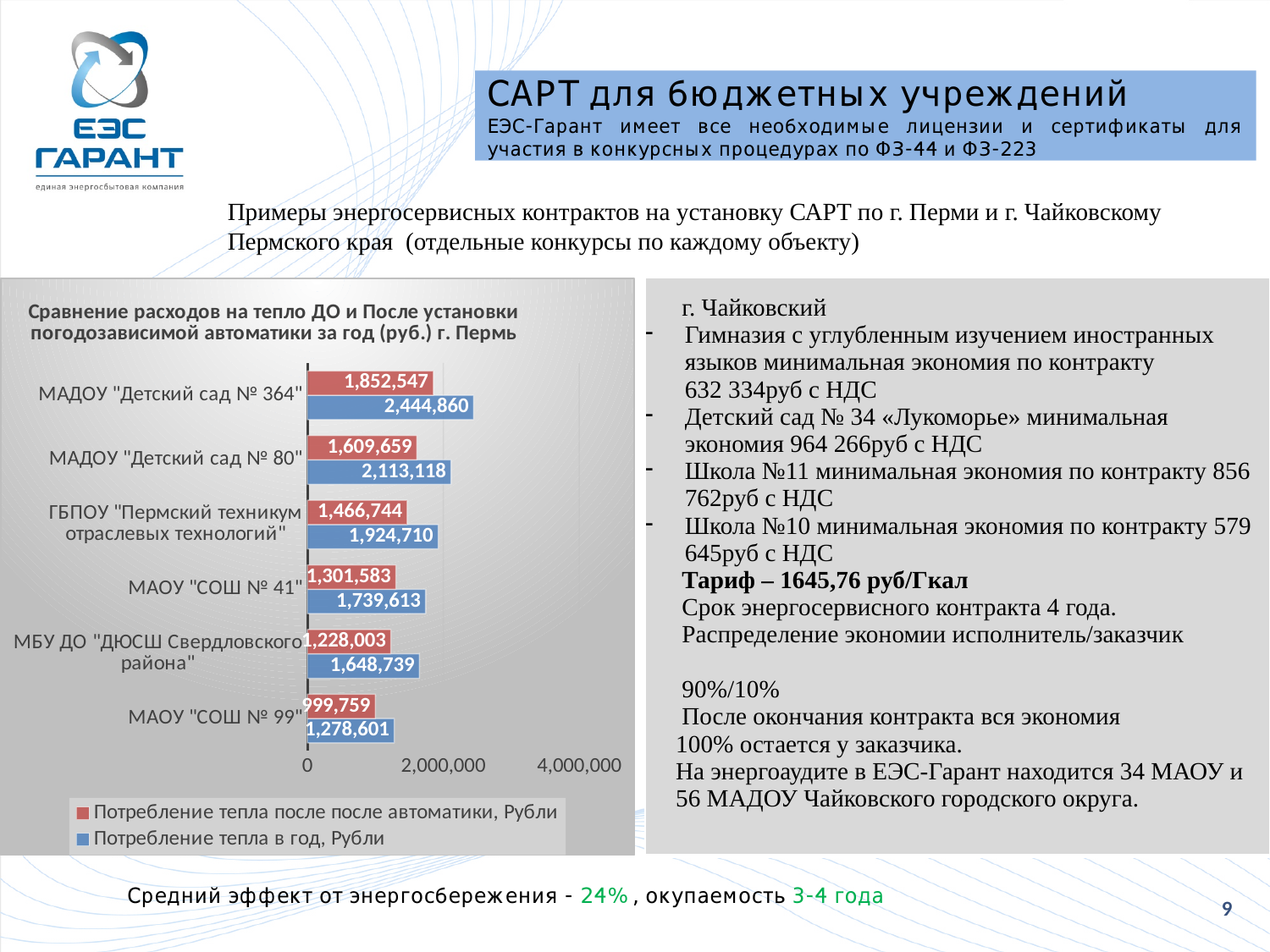

САРТ для бюджетных учреждений
ЕЭС-Гарант имеет все необходимые лицензии и сертификаты для участия в конкурсных процедурах по ФЗ-44 и ФЗ-223
Примеры энергосервисных контрактов на установку САРТ по г. Перми и г. Чайковскому Пермского края  (отдельные конкурсы по каждому объекту)
| г. Чайковский Гимназия с углубленным изучением иностранных языков минимальная экономия по контракту 632 334руб с НДС Детский сад № 34 «Лукоморье» минимальная экономия 964 266руб с НДС Школа №11 минимальная экономия по контракту 856 762руб с НДС Школа №10 минимальная экономия по контракту 579 645руб с НДС Тариф – 1645,76 руб/Гкал Срок энергосервисного контракта 4 года. Распределение экономии исполнитель/заказчик 90%/10% После окончания контракта вся экономия 100% остается у заказчика. На энергоаудите в ЕЭС-Гарант находится 34 МАОУ и 56 МАДОУ Чайковского городского округа. |
| --- |

### Chart: Сравнение расходов на тепло ДО и После установки погодозависимой автоматики за год (руб.) г. Пермь

| Category | Потребление тепла в год, Рубли | Потребление тепла после после автоматики, Рубли |
|---|---|---|
| МАОУ "СОШ № 99" | 1278600.7764 | 999758.5506325159 |
| МБУ ДО "ДЮСШ Свердловского района" | 1648738.6982999998 | 1228002.8393189625 |
| МАОУ "СОШ № 41" | 1739612.8878 | 1301583.2651592288 |
| ГБПОУ "Пермский техникум отраслевых технологий" | 1924709.7527999997 | 1466744.3003038457 |
| МАДОУ "Детский сад № 80" | 2113117.8984000003 | 1609658.8592440537 |
| МАДОУ "Детский сад № 364" | 2444859.8475 | 1852546.7607970207 |
# Средний эффект от энергосбережения - 24%, окупаемость 3-4 года
9